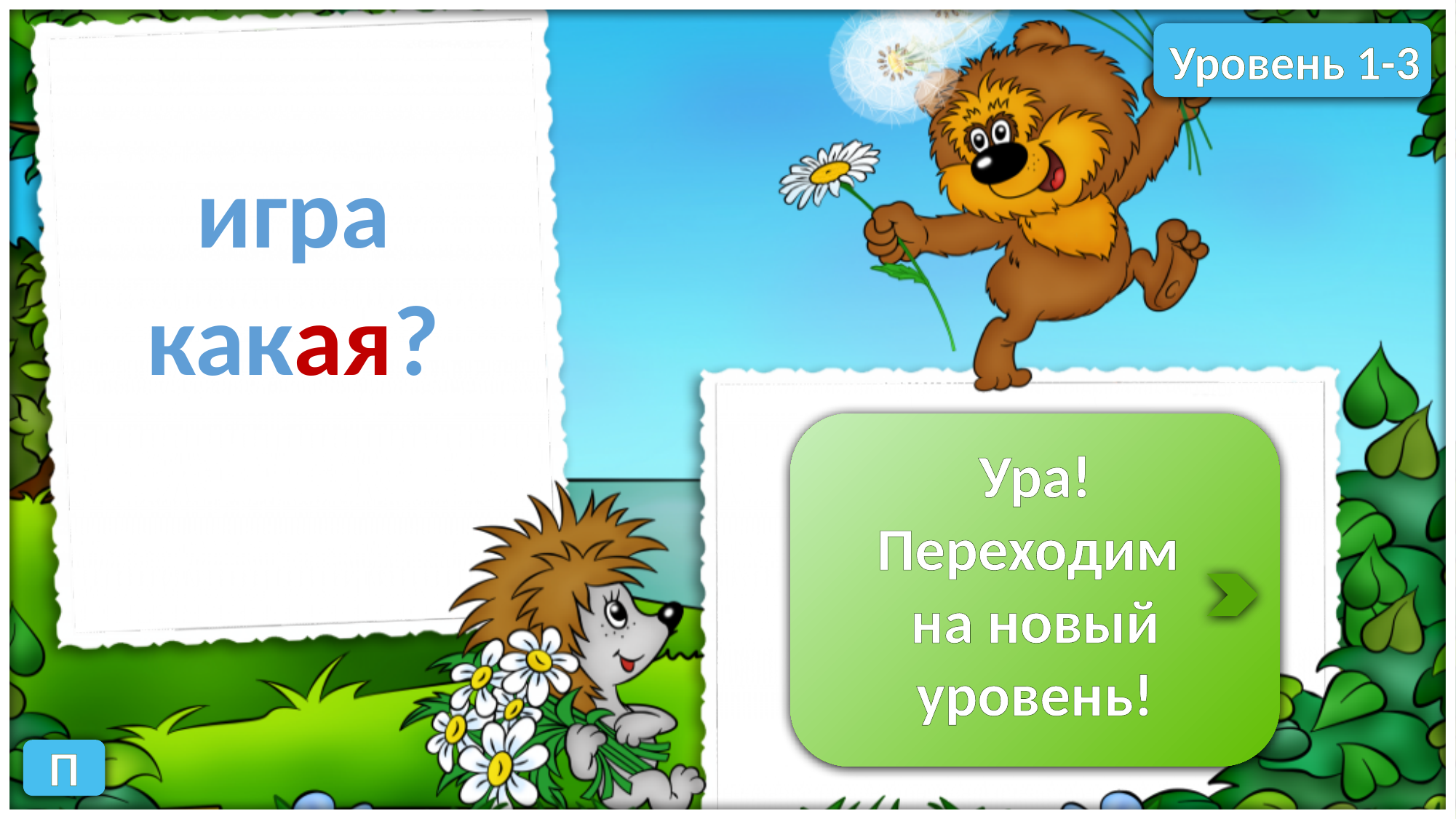

Уровень 1-3
игра
какая?

Ура!
Переходим
на новый
уровень!

виртуозноя

виртуозная

П